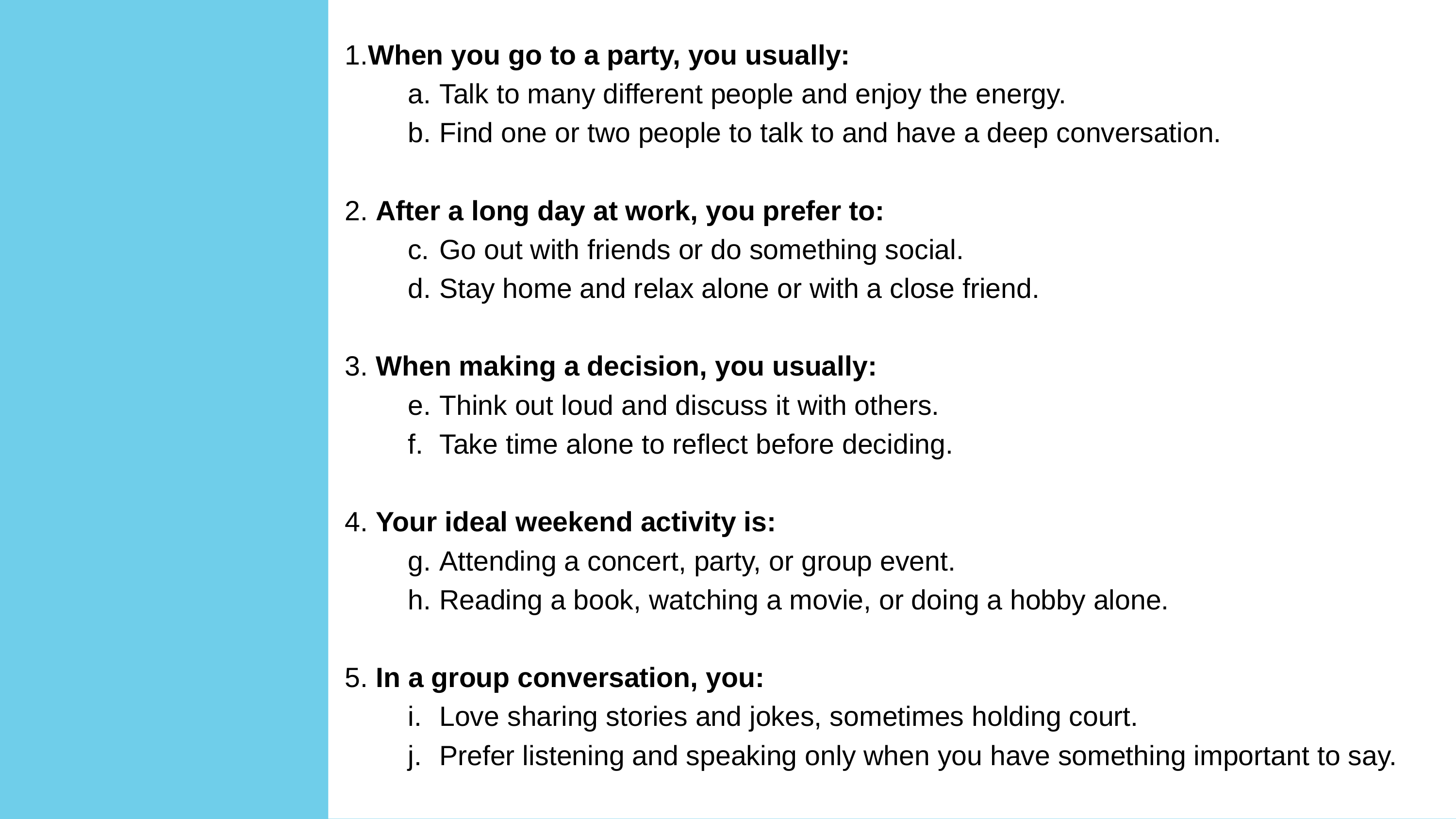

1.When you go to a party, you usually:
Talk to many different people and enjoy the energy.
Find one or two people to talk to and have a deep conversation.

2. After a long day at work, you prefer to:
Go out with friends or do something social.
Stay home and relax alone or with a close friend.

3. When making a decision, you usually:
Think out loud and discuss it with others.
Take time alone to reflect before deciding.

4. Your ideal weekend activity is:
Attending a concert, party, or group event.
Reading a book, watching a movie, or doing a hobby alone.

5. In a group conversation, you:
Love sharing stories and jokes, sometimes holding court.
Prefer listening and speaking only when you have something important to say.